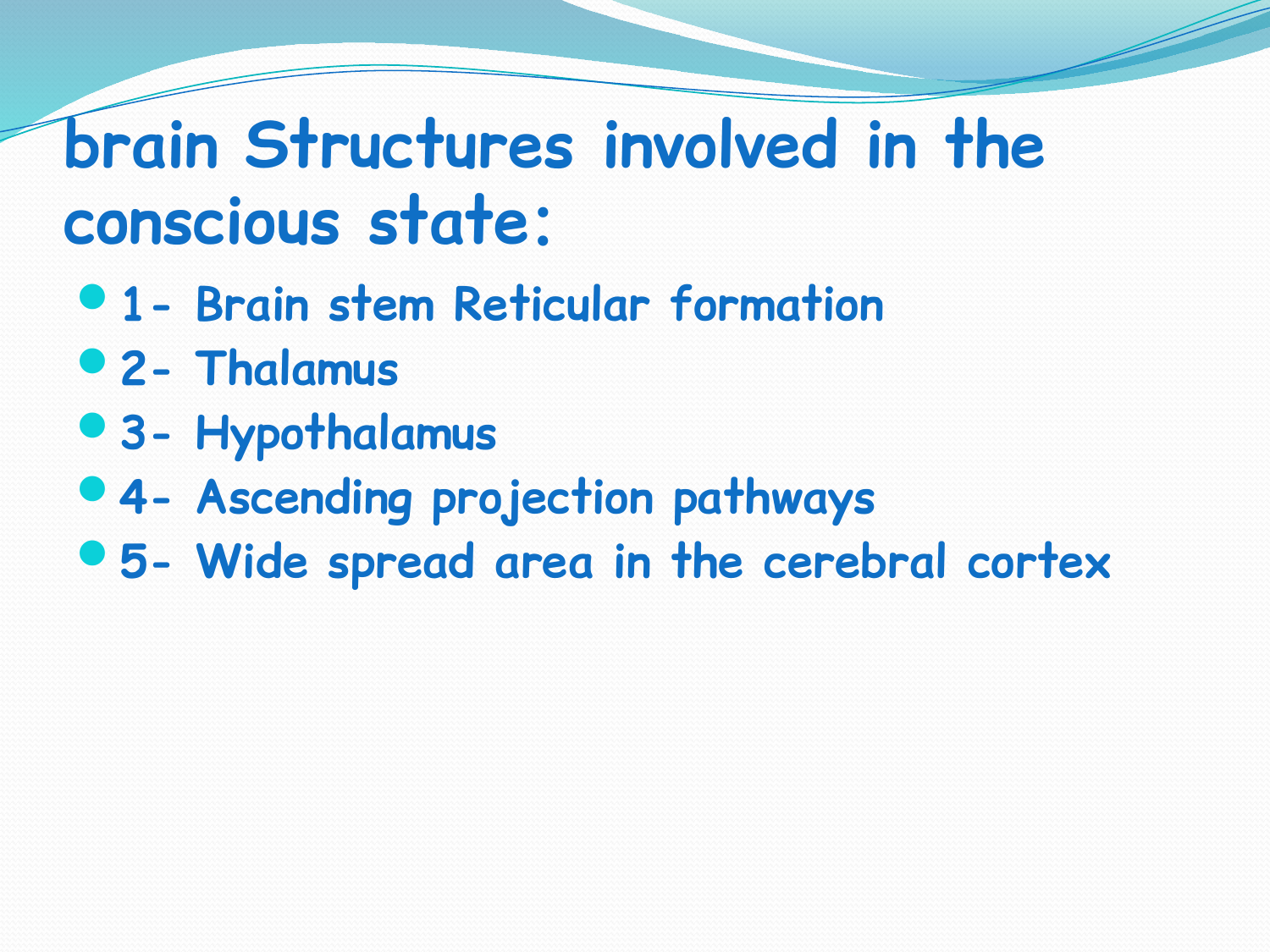

# brain Structures involved in the conscious state:
1- Brain stem Reticular formation
2- Thalamus
3- Hypothalamus
4- Ascending projection pathways
5- Wide spread area in the cerebral cortex